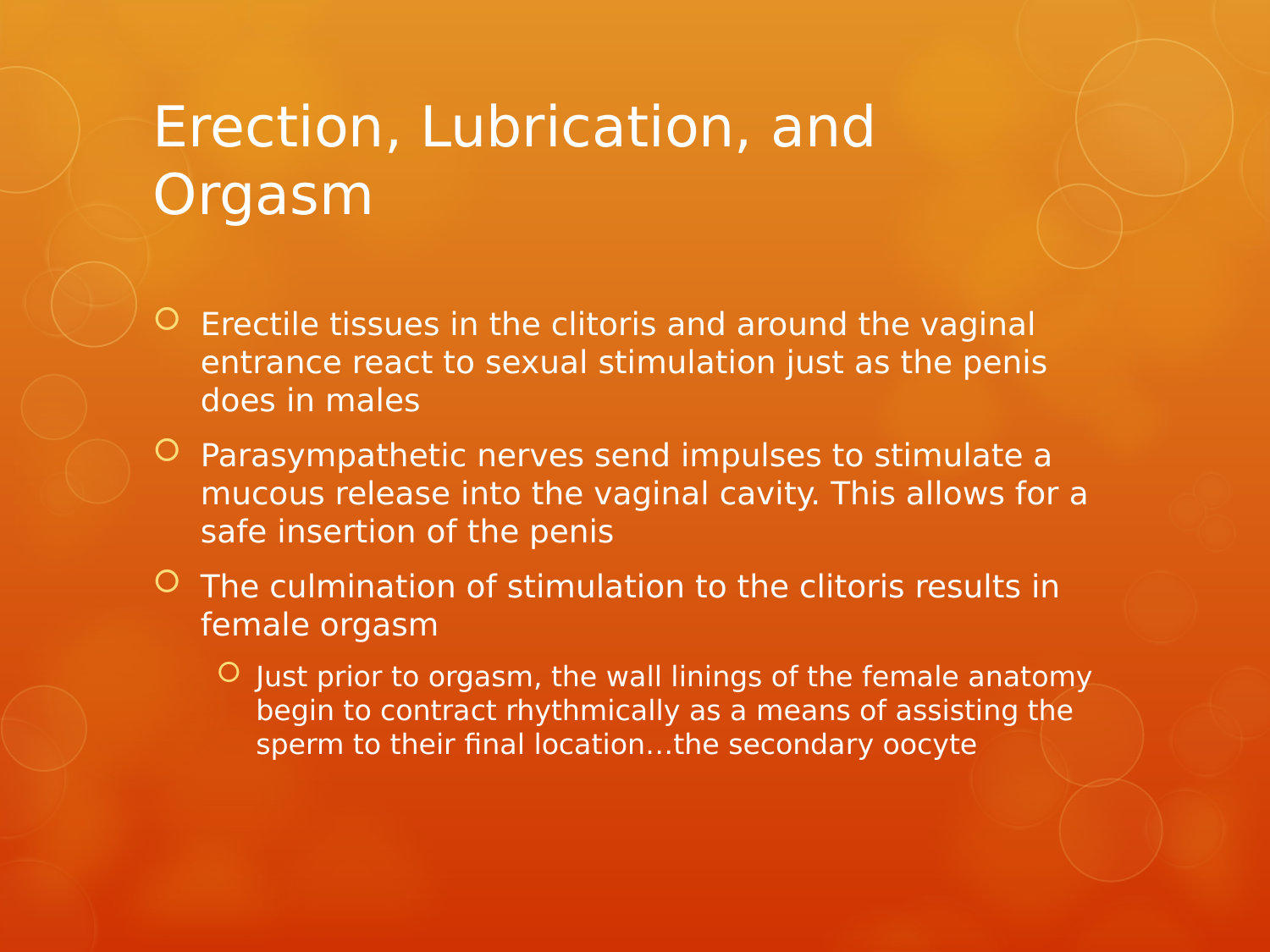

# Erection, Lubrication, and Orgasm
Erectile tissues in the clitoris and around the vaginal entrance react to sexual stimulation just as the penis does in males
Parasympathetic nerves send impulses to stimulate a mucous release into the vaginal cavity. This allows for a safe insertion of the penis
The culmination of stimulation to the clitoris results in female orgasm
Just prior to orgasm, the wall linings of the female anatomy begin to contract rhythmically as a means of assisting the sperm to their final location…the secondary oocyte